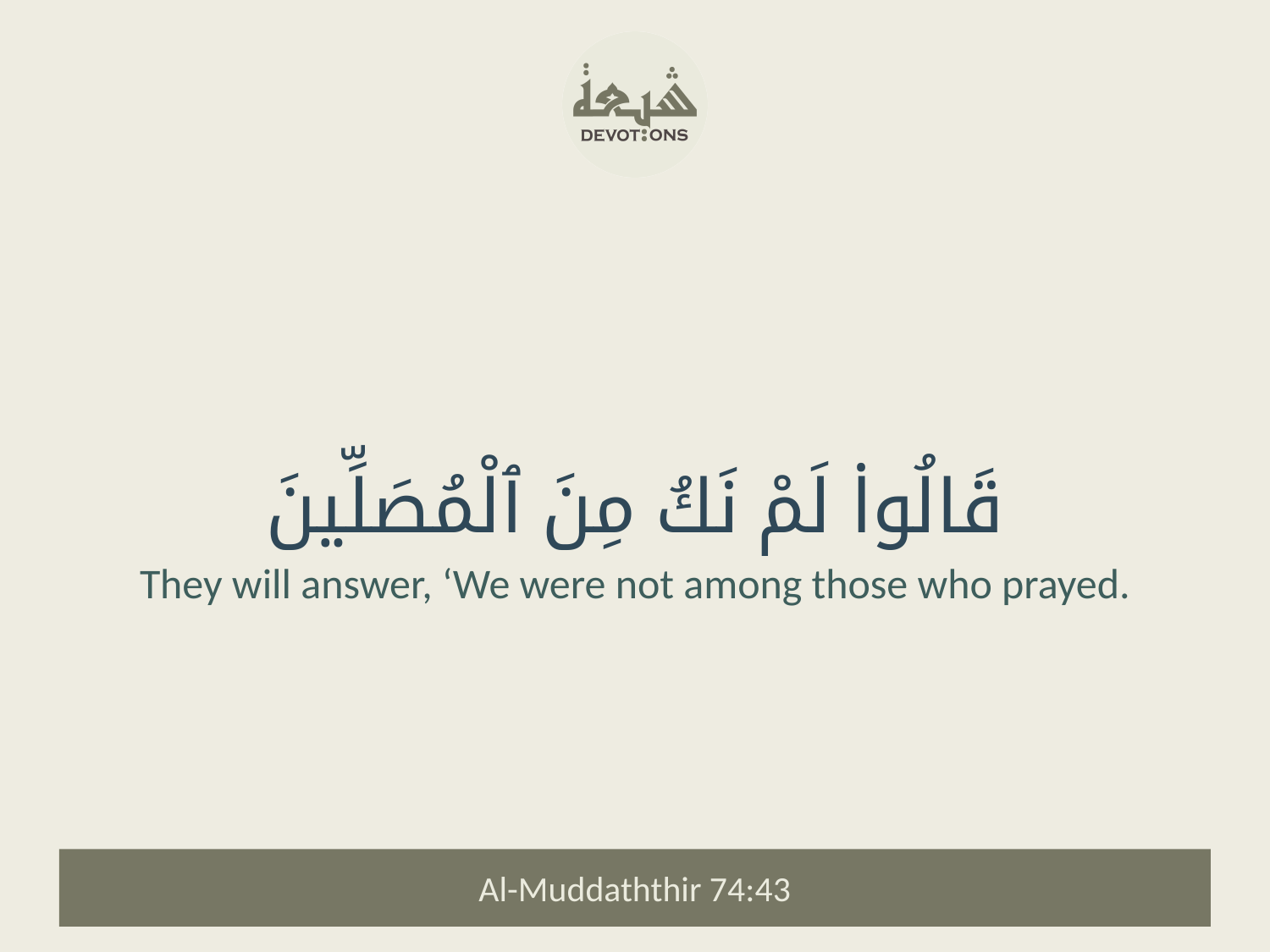

قَالُوا۟ لَمْ نَكُ مِنَ ٱلْمُصَلِّينَ
They will answer, ‘We were not among those who prayed.
Al-Muddaththir 74:43